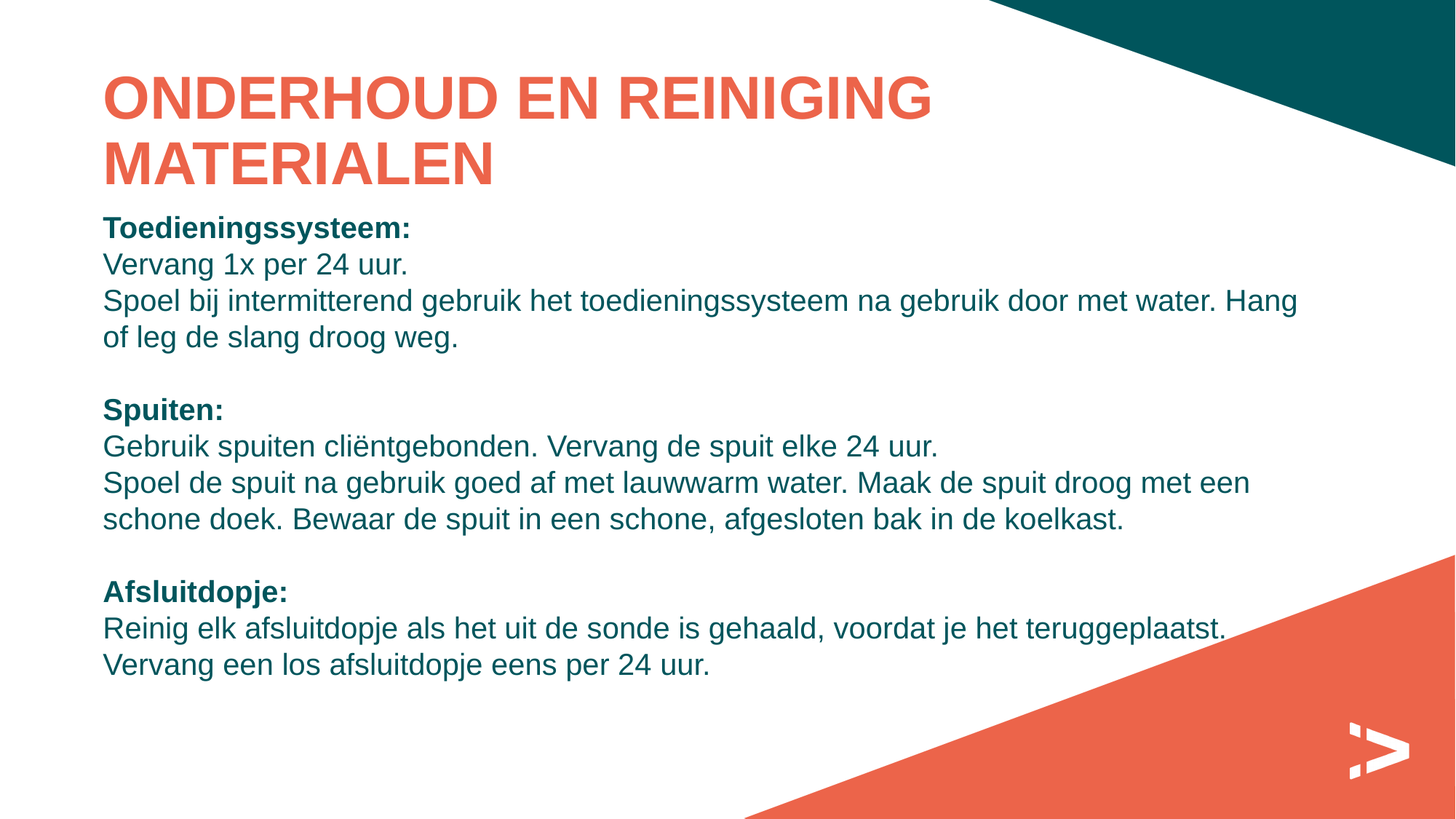

Onderhoud en reiniging materialen
Toedieningssysteem:
Vervang 1x per 24 uur.
Spoel bij intermitterend gebruik het toedieningssysteem na gebruik door met water. Hang of leg de slang droog weg.

Spuiten:
Gebruik spuiten cliëntgebonden. Vervang de spuit elke 24 uur.
Spoel de spuit na gebruik goed af met lauwwarm water. Maak de spuit droog met een schone doek. Bewaar de spuit in een schone, afgesloten bak in de koelkast.

Afsluitdopje:
Reinig elk afsluitdopje als het uit de sonde is gehaald, voordat je het teruggeplaatst. Vervang een los afsluitdopje eens per 24 uur.